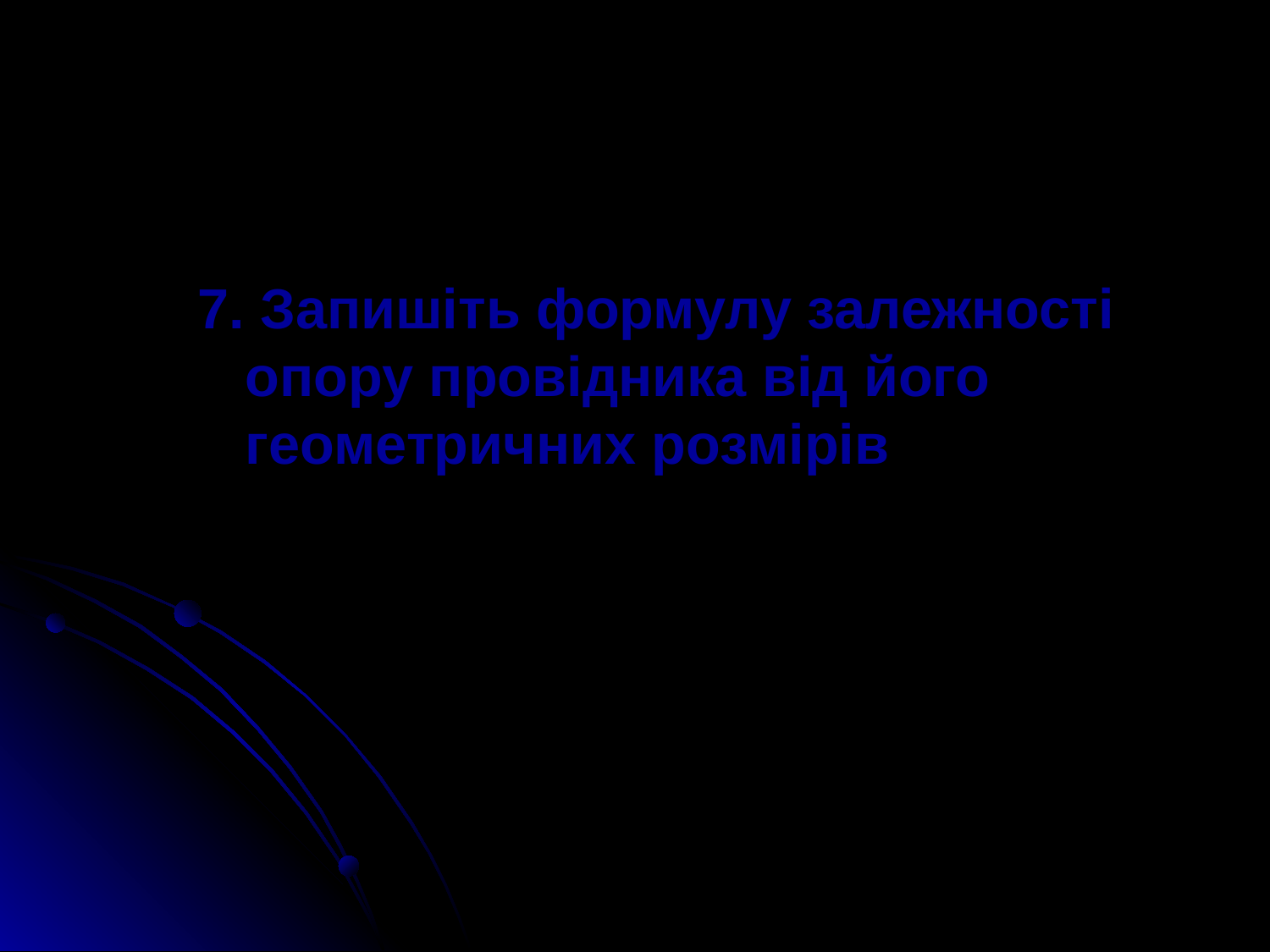

#
7. Запишіть формулу залежності опору провідника від його геометричних розмірів